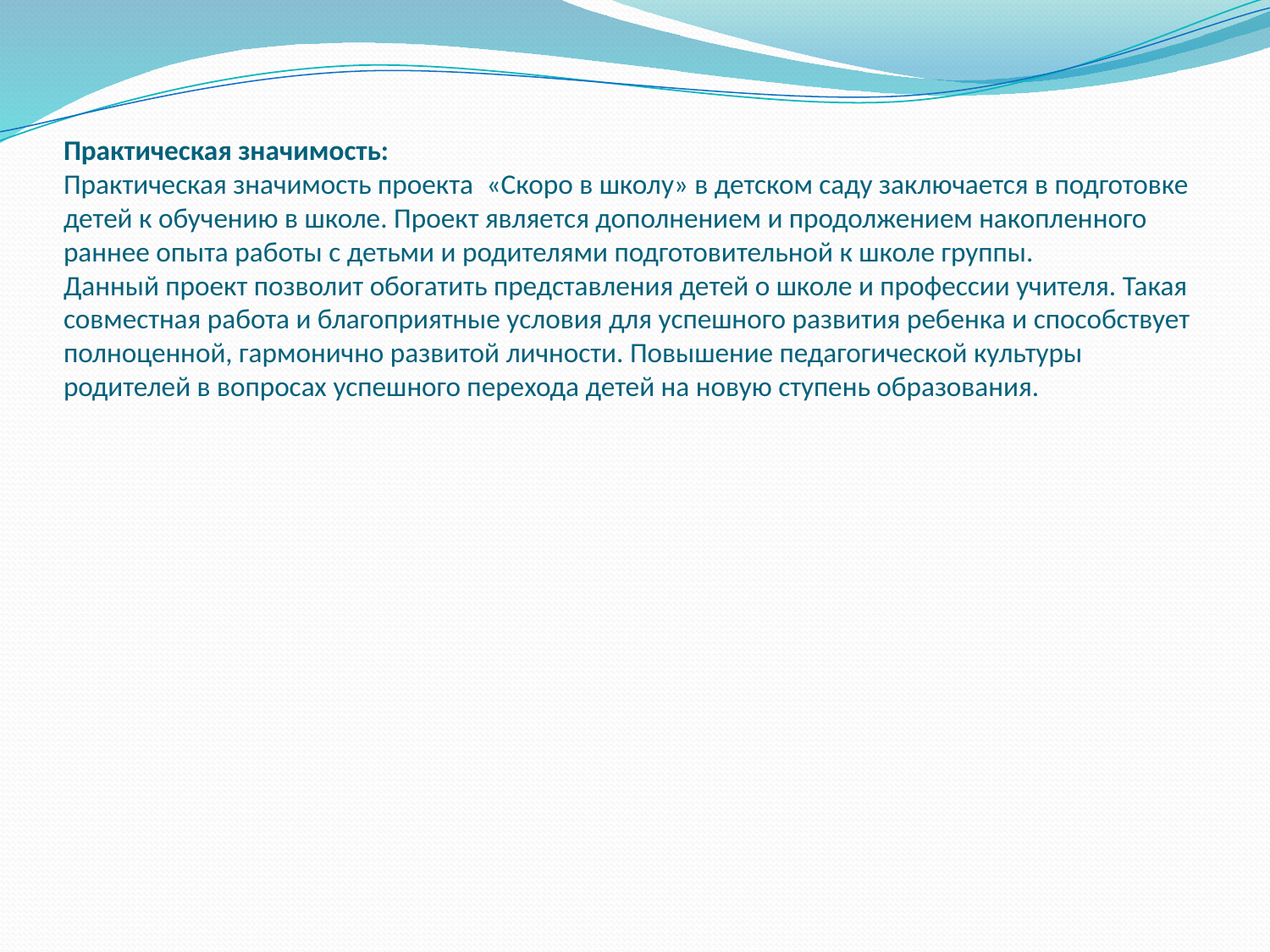

# Практическая значимость: Практическая значимость проекта  «Скоро в школу» в детском саду заключается в подготовке детей к обучению в школе. Проект является дополнением и продолжением накопленного раннее опыта работы с детьми и родителями подготовительной к школе группы. Данный проект позволит обогатить представления детей о школе и профессии учителя. Такая совместная работа и благоприятные условия для успешного развития ребенка и способствует полноценной, гармонично развитой личности. Повышение педагогической культуры родителей в вопросах успешного перехода детей на новую ступень образования.